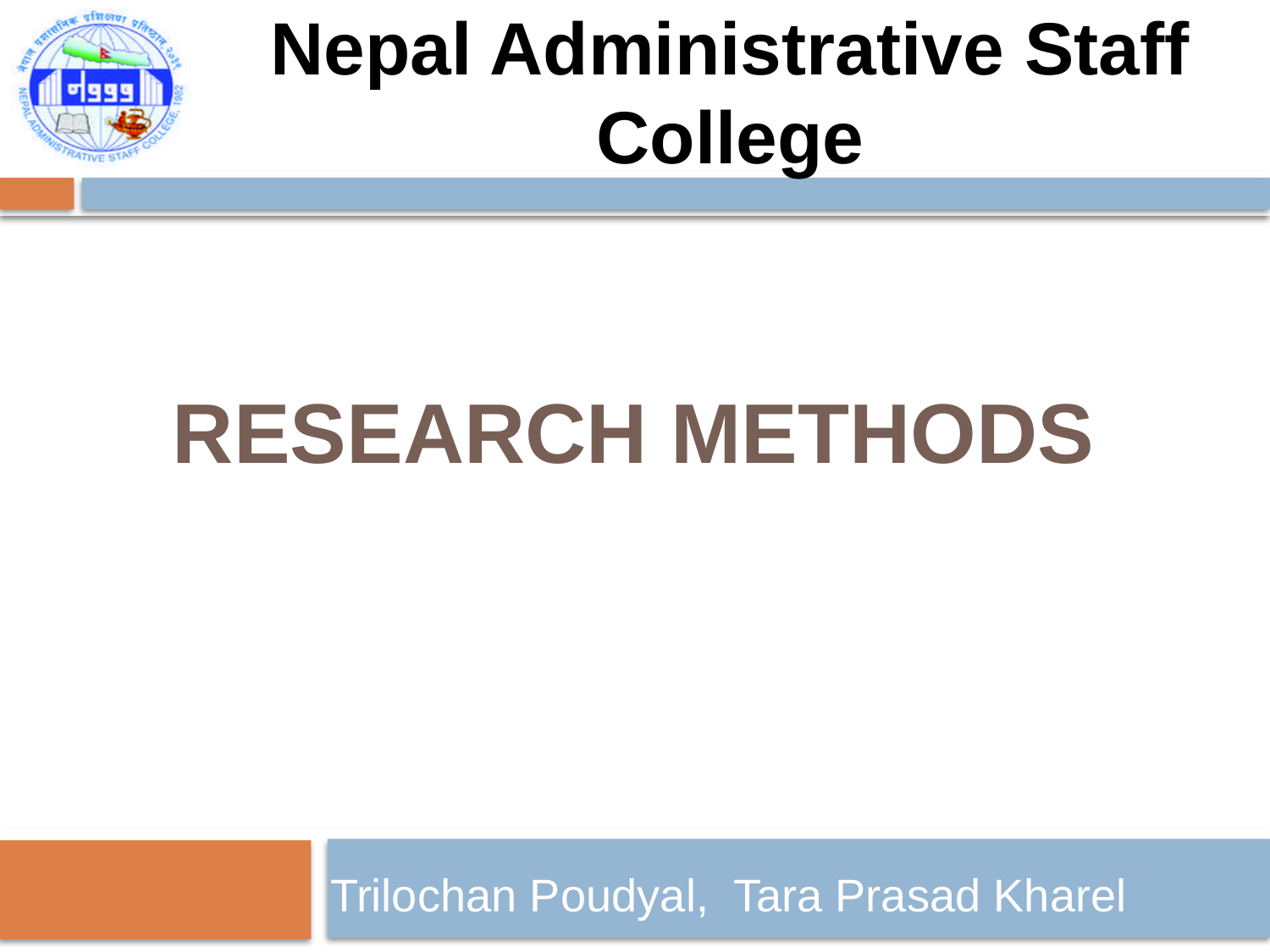

Nepal Administrative Staff College
# Research Methods

Trilochan Poudyal,  Tara Prasad Kharel